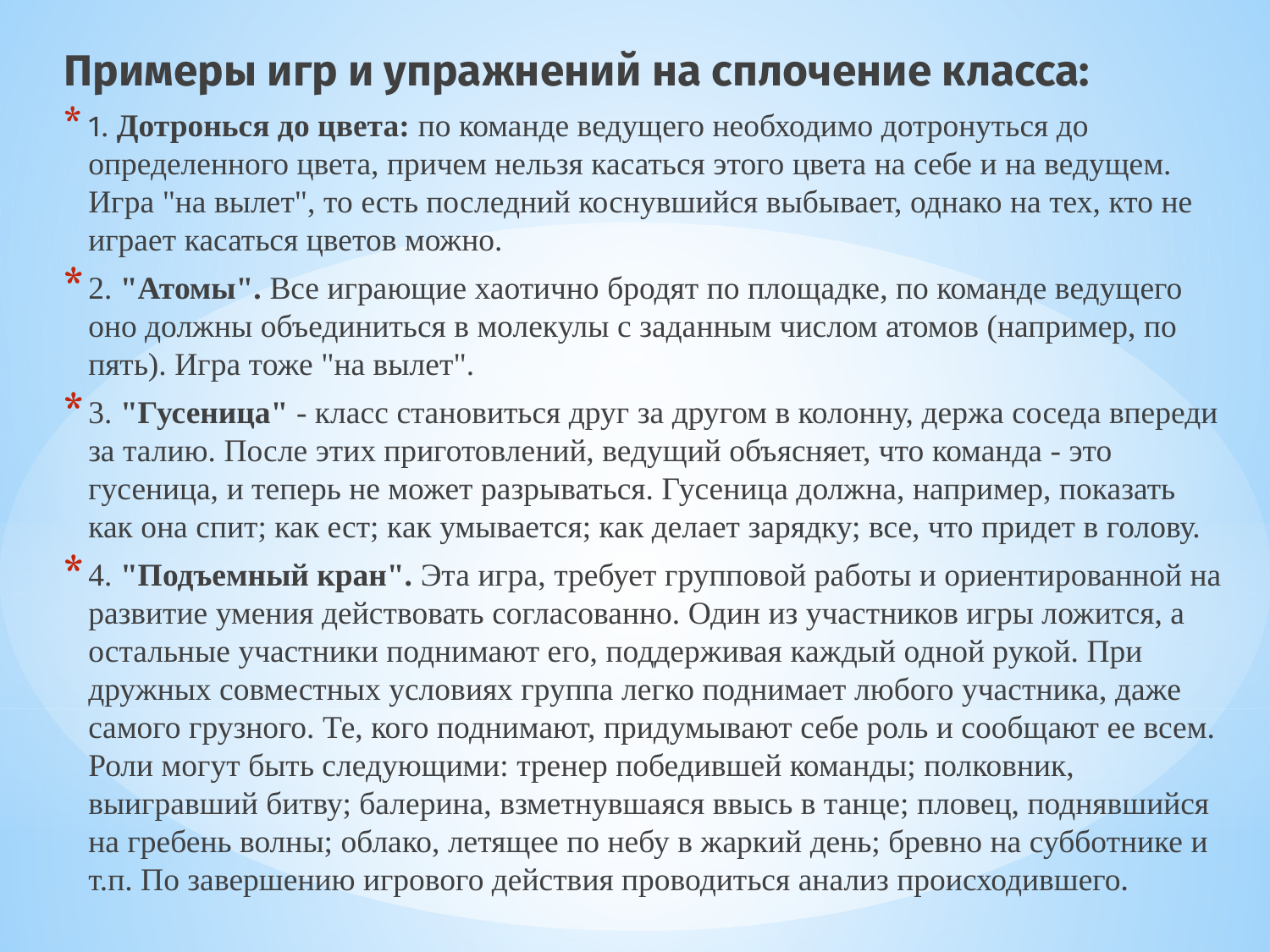

Примеры игр и упражнений на сплочение класса:
1. Дотронься до цвета: по команде ведущего необходимо дотронуться до определенного цвета, причем нельзя касаться этого цвета на себе и на ведущем. Игра "на вылет", то есть последний коснувшийся выбывает, однако на тех, кто не играет касаться цветов можно.
2. "Атомы". Все играющие хаотично бродят по площадке, по команде ведущего оно должны объединиться в молекулы с заданным числом атомов (например, по пять). Игра тоже "на вылет".
3. "Гусеница" - класс становиться друг за другом в колонну, держа соседа впереди за талию. После этих приготовлений, ведущий объясняет, что команда - это гусеница, и теперь не может разрываться. Гусеница должна, например, показать как она спит; как ест; как умывается; как делает зарядку; все, что придет в голову.
4. "Подъемный кран". Эта игра, требует групповой работы и ориентированной на развитие умения действовать согласованно. Один из участников игры ложится, а остальные участники поднимают его, поддерживая каждый одной рукой. При дружных совместных условиях группа легко поднимает любого участника, даже самого грузного. Те, кого поднимают, придумывают себе роль и сообщают ее всем. Роли могут быть следующими: тренер победившей команды; полковник, выигравший битву; балерина, взметнувшаяся ввысь в танце; пловец, поднявшийся на гребень волны; облако, летящее по небу в жаркий день; бревно на субботнике и т.п. По завершению игрового действия проводиться анализ происходившего.

#